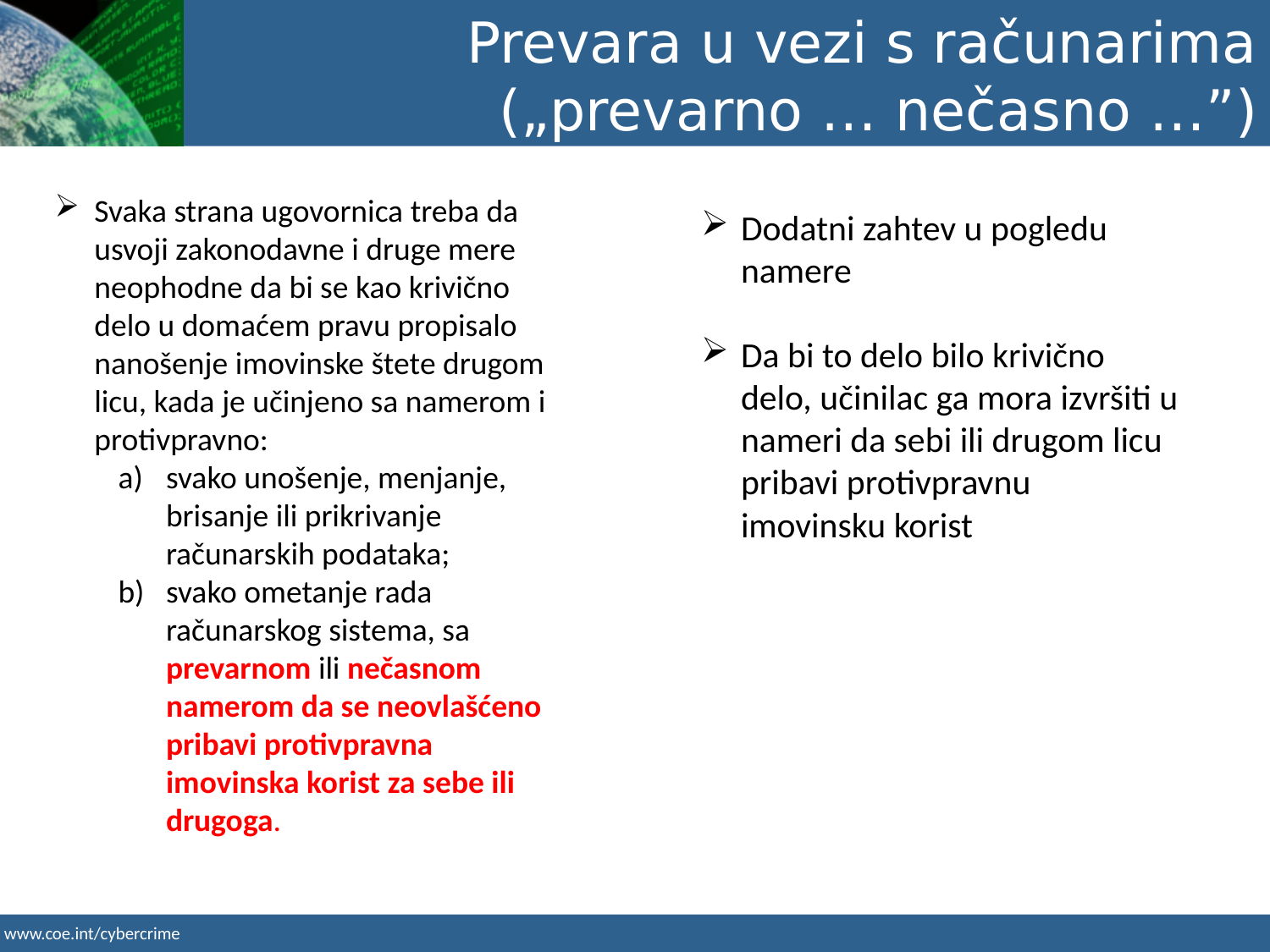

Prevara u vezi s računarima („prevarno … nečasno …”)
Svaka strana ugovornica treba da usvoji zakonodavne i druge mere neophodne da bi se kao krivično delo u domaćem pravu propisalo nanošenje imovinske štete drugom licu, kada je učinjeno sa namerom i protivpravno:
svako unošenje, menjanje, brisanje ili prikrivanje računarskih podataka;
svako ometanje rada računarskog sistema, sa prevarnom ili nečasnom namerom da se neovlašćeno pribavi protivpravna imovinska korist za sebe ili drugoga.

Dodatni zahtev u pogledu namere

Da bi to delo bilo krivično delo, učinilac ga mora izvršiti u nameri da sebi ili drugom licu pribavi protivpravnu imovinsku korist